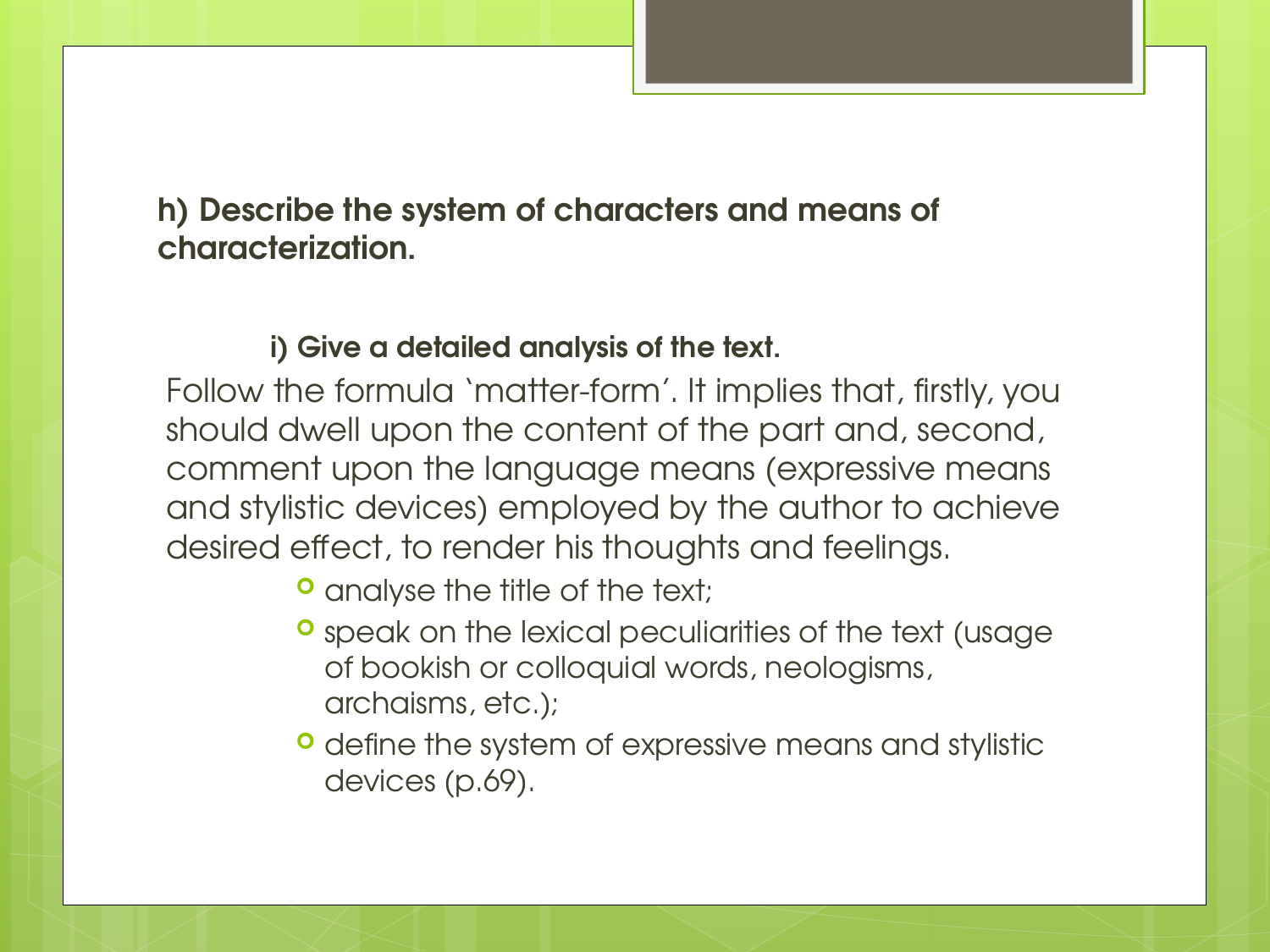

# h) Describe the system of characters and means of characterization.
i) Give a detailed analysis of the text.
Follow the formula ‘matter-form’. It implies that, firstly, you should dwell upon the content of the part and, second, comment upon the language means (expressive means and stylistic devices) employed by the author to achieve desired effect, to render his thoughts and feelings.
analyse the title of the text;
speak on the lexical peculiarities of the text (usage of bookish or colloquial words, neologisms, archaisms, etc.);
define the system of expressive means and stylistic devices (p.69).